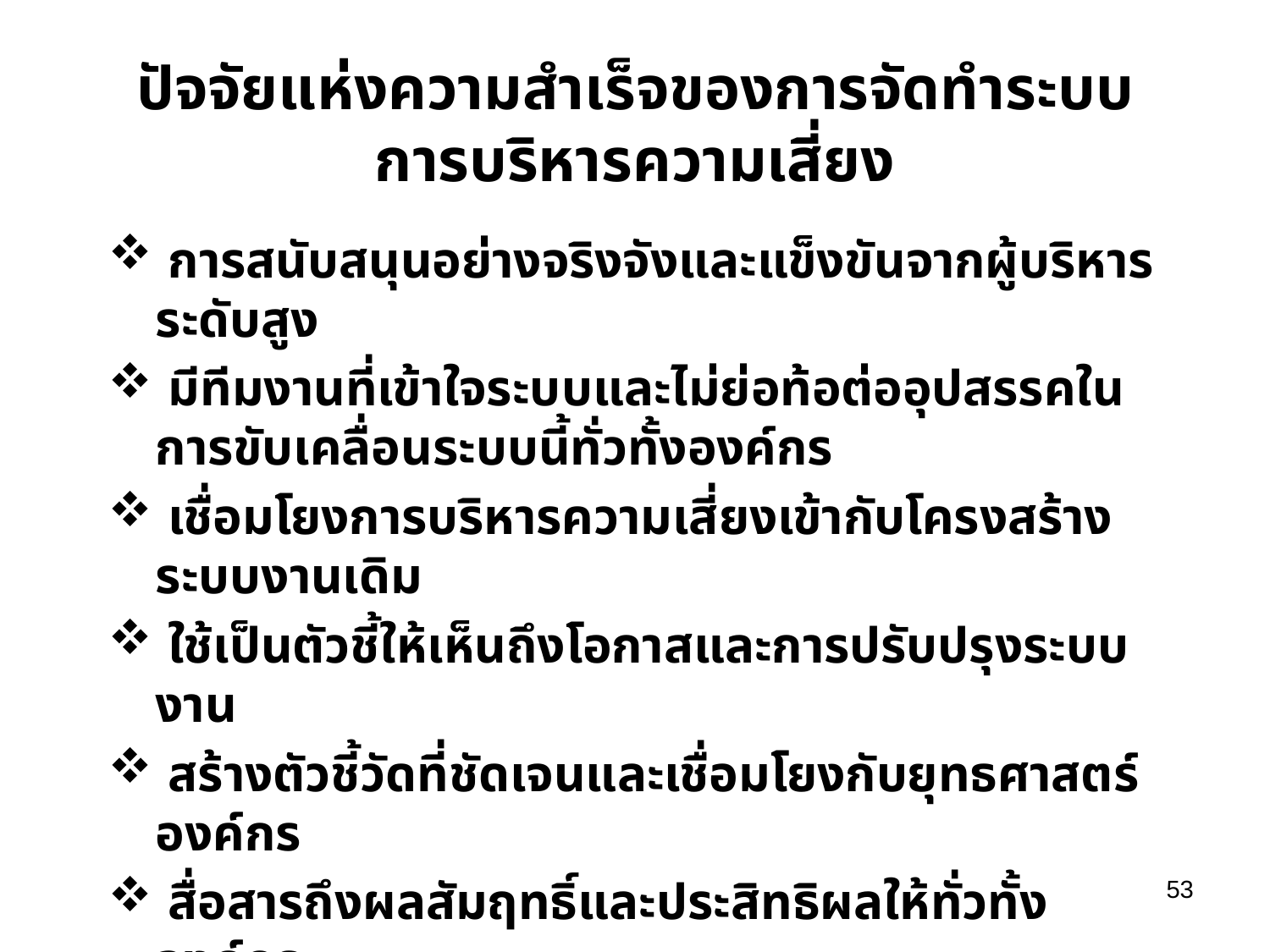

# ปัจจัยแห่งความสำเร็จของการจัดทำระบบการบริหารความเสี่ยง
 การสนับสนุนอย่างจริงจังและแข็งขันจากผู้บริหารระดับสูง
 มีทีมงานที่เข้าใจระบบและไม่ย่อท้อต่ออุปสรรคในการขับเคลื่อนระบบนี้ทั่วทั้งองค์กร
 เชื่อมโยงการบริหารความเสี่ยงเข้ากับโครงสร้างระบบงานเดิม
 ใช้เป็นตัวชี้ให้เห็นถึงโอกาสและการปรับปรุงระบบงาน
 สร้างตัวชี้วัดที่ชัดเจนและเชื่อมโยงกับยุทธศาสตร์องค์กร
 สื่อสารถึงผลสัมฤทธิ์และประสิทธิผลให้ทั่วทั้งองค์กร
53